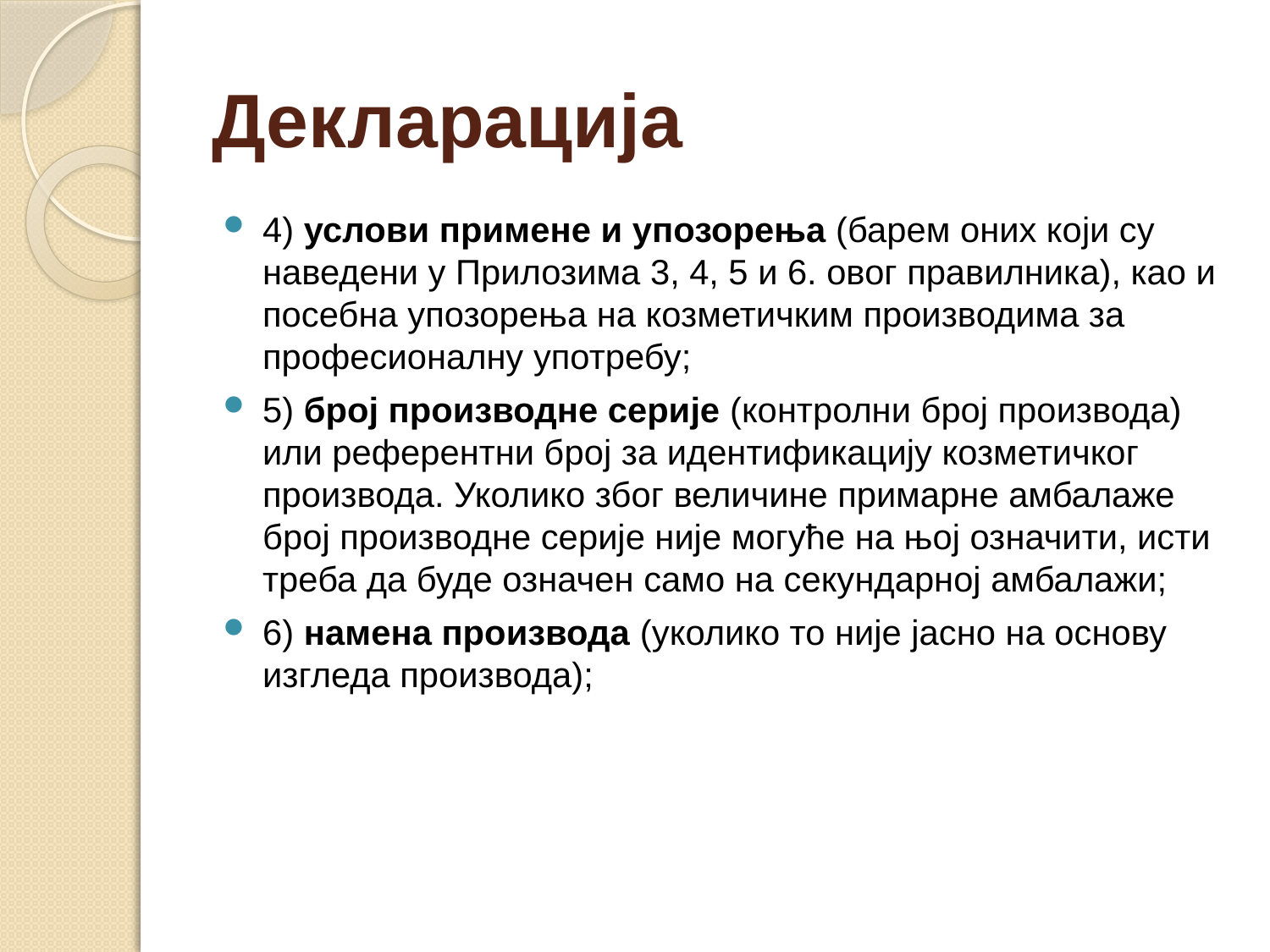

# Декларација
4) услови примене и упозорења (барем оних који су наведени у Прилозима 3, 4, 5 и 6. овог правилника), као и посебна упозорења на козметичким производима за професионалну употребу;
5) број производне серије (контролни број производа) или референтни број за идентификацију козметичког производа. Уколико због величине примарне амбалаже број производне серије није могуће на њој означити, исти треба да буде означен само на секундарној амбалажи;
6) намена производа (уколико то није јасно на основу изгледа производа);